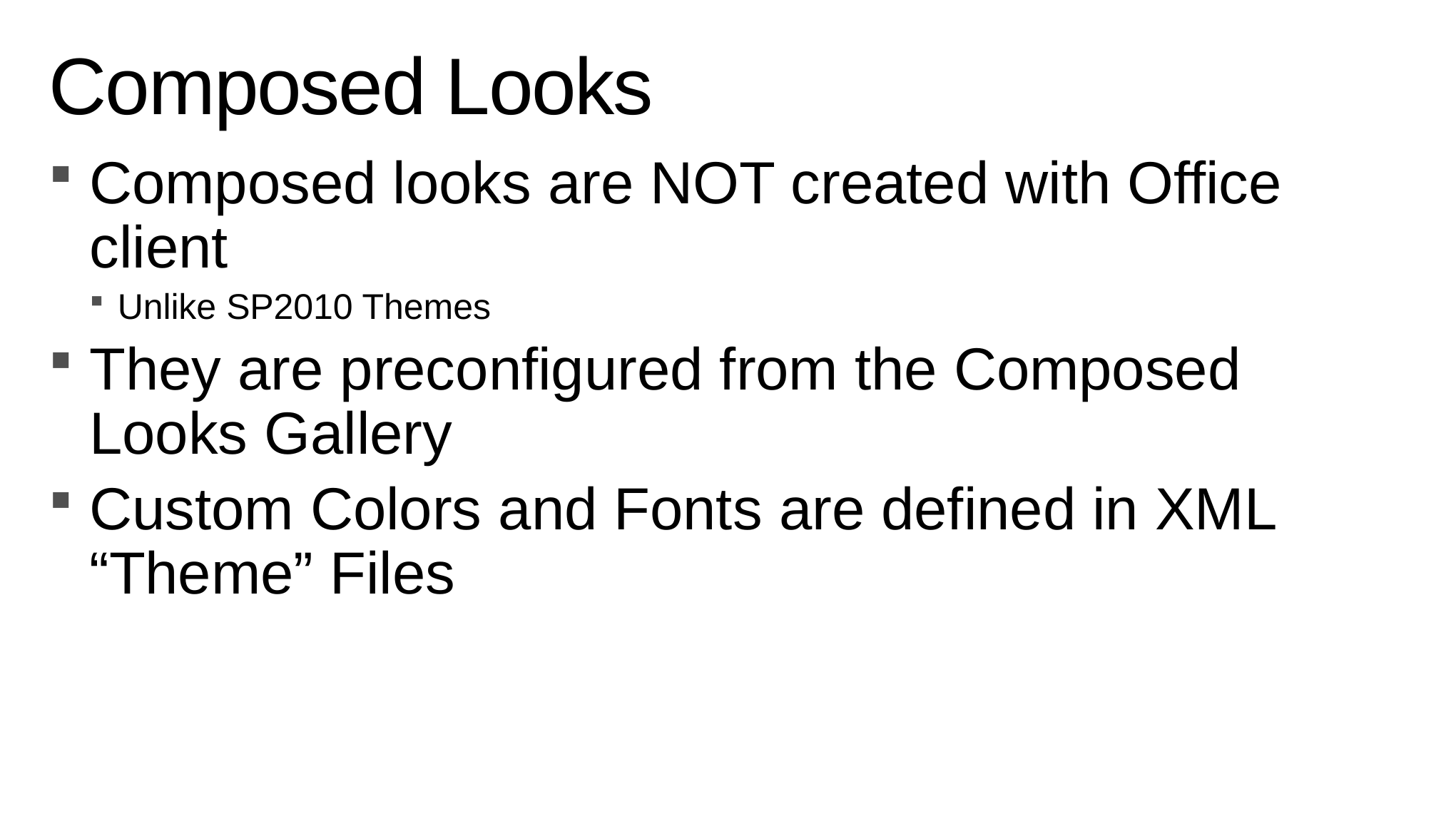

# Composed Looks
Composed looks are NOT created with Office client
Unlike SP2010 Themes
They are preconfigured from the Composed Looks Gallery
Custom Colors and Fonts are defined in XML “Theme” Files